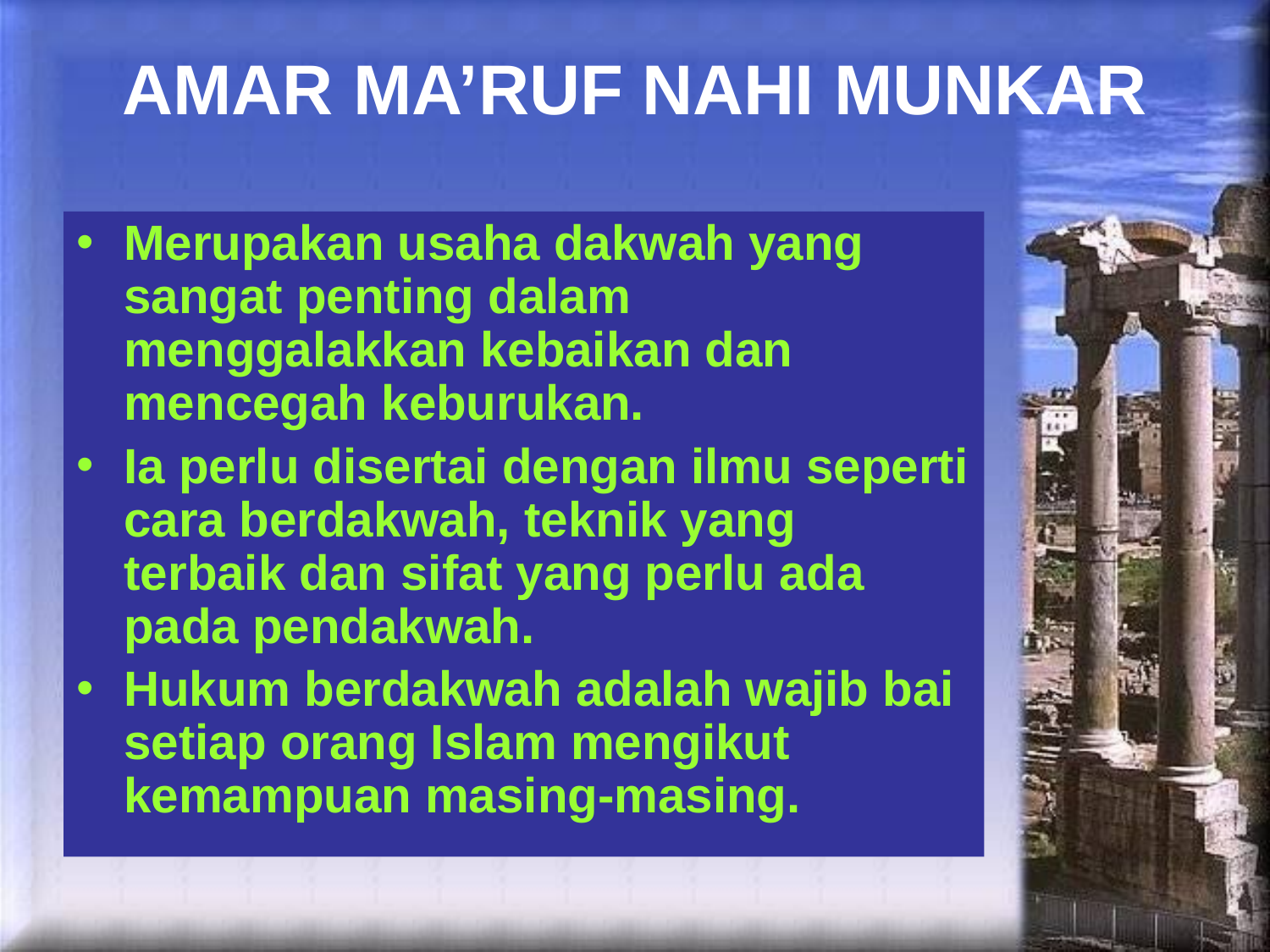

# AMAR MA’RUF NAHI MUNKAR
Merupakan usaha dakwah yang sangat penting dalam menggalakkan kebaikan dan mencegah keburukan.
Ia perlu disertai dengan ilmu seperti cara berdakwah, teknik yang terbaik dan sifat yang perlu ada pada pendakwah.
Hukum berdakwah adalah wajib bai setiap orang Islam mengikut kemampuan masing-masing.